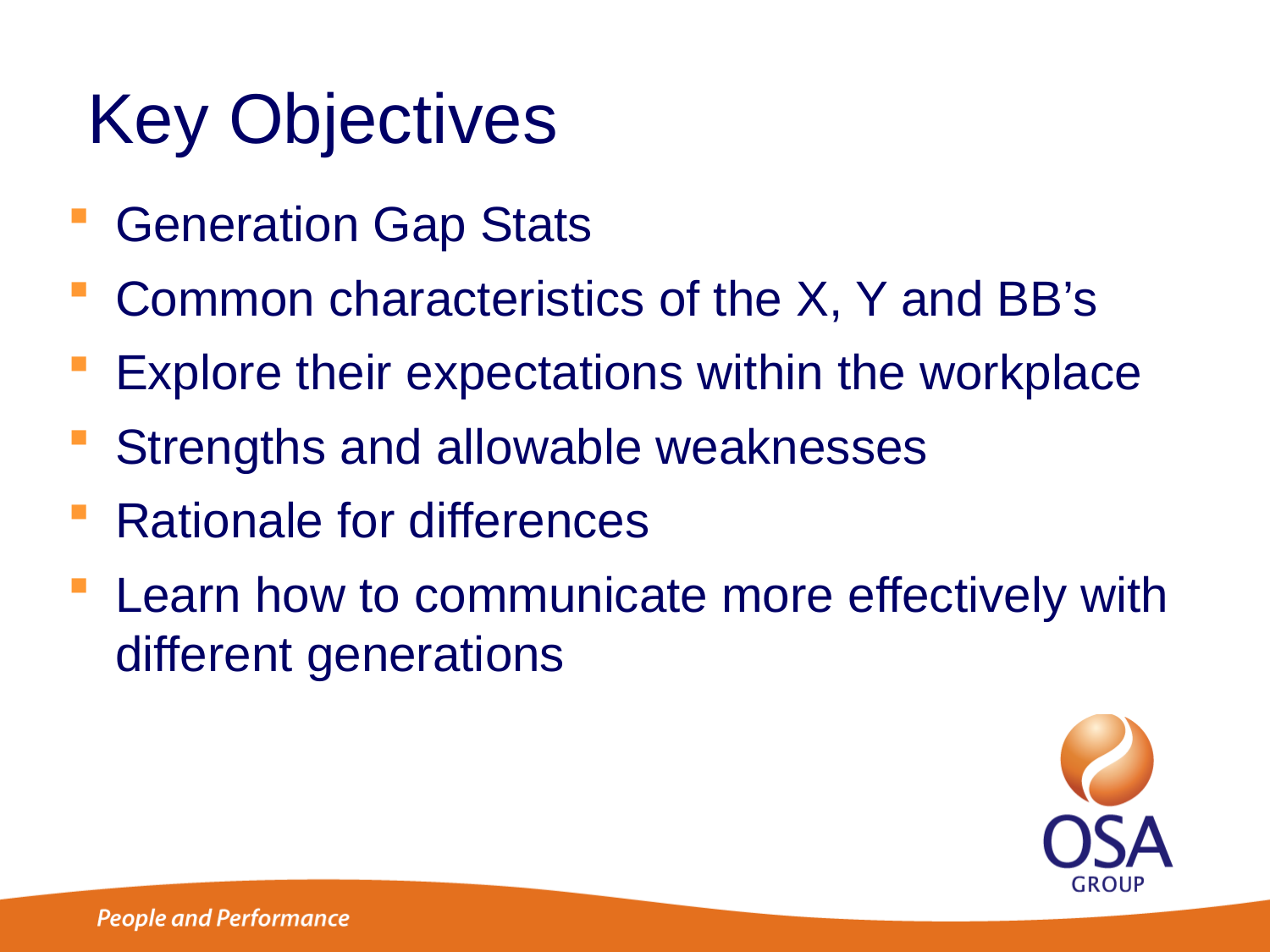

# Key Objectives
Generation Gap Stats
Common characteristics of the X, Y and BB’s
Explore their expectations within the workplace
Strengths and allowable weaknesses
Rationale for differences
Learn how to communicate more effectively with different generations